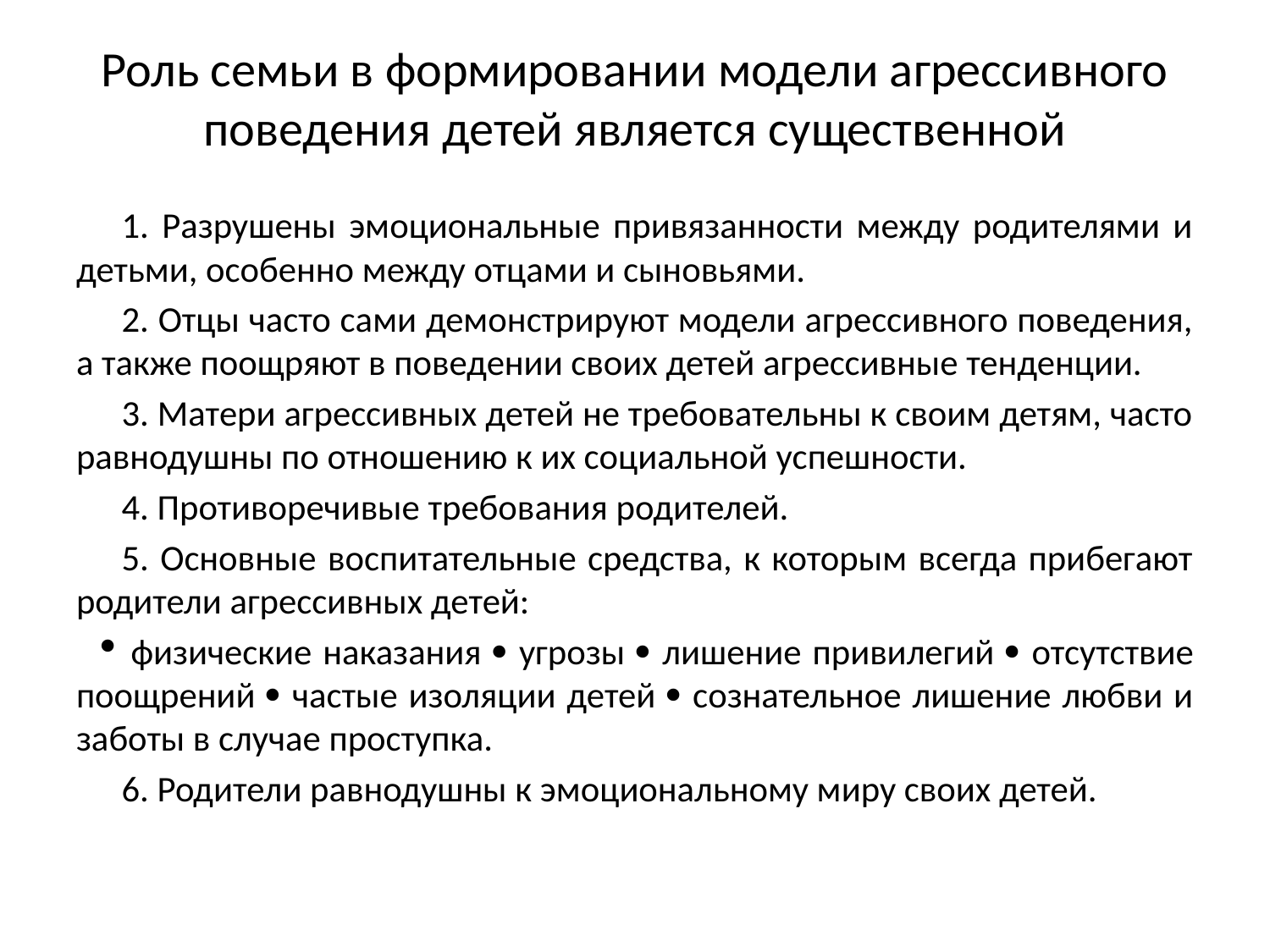

# Роль семьи в формировании модели агрессивного поведения детей является существенной
1. Разрушены эмоциональные привязанности между родителями и детьми, особенно между отцами и сыновьями.
2. Отцы часто сами демонстрируют модели агрессивного поведения, а также поощряют в поведении своих детей агрессивные тенденции.
3. Матери агрессивных детей не требовательны к своим детям, часто равнодушны по отношению к их социальной успешности.
4. Противоречивые требования родителей.
5. Основные воспитательные средства, к которым всегда прибегают родители агрессивных детей:
физические наказания • угрозы • лишение привилегий • отсутствие поощрений • частые изоляции детей • сознательное лишение любви и заботы в случае проступка.
6. Родители равнодушны к эмоциональному миру своих детей.